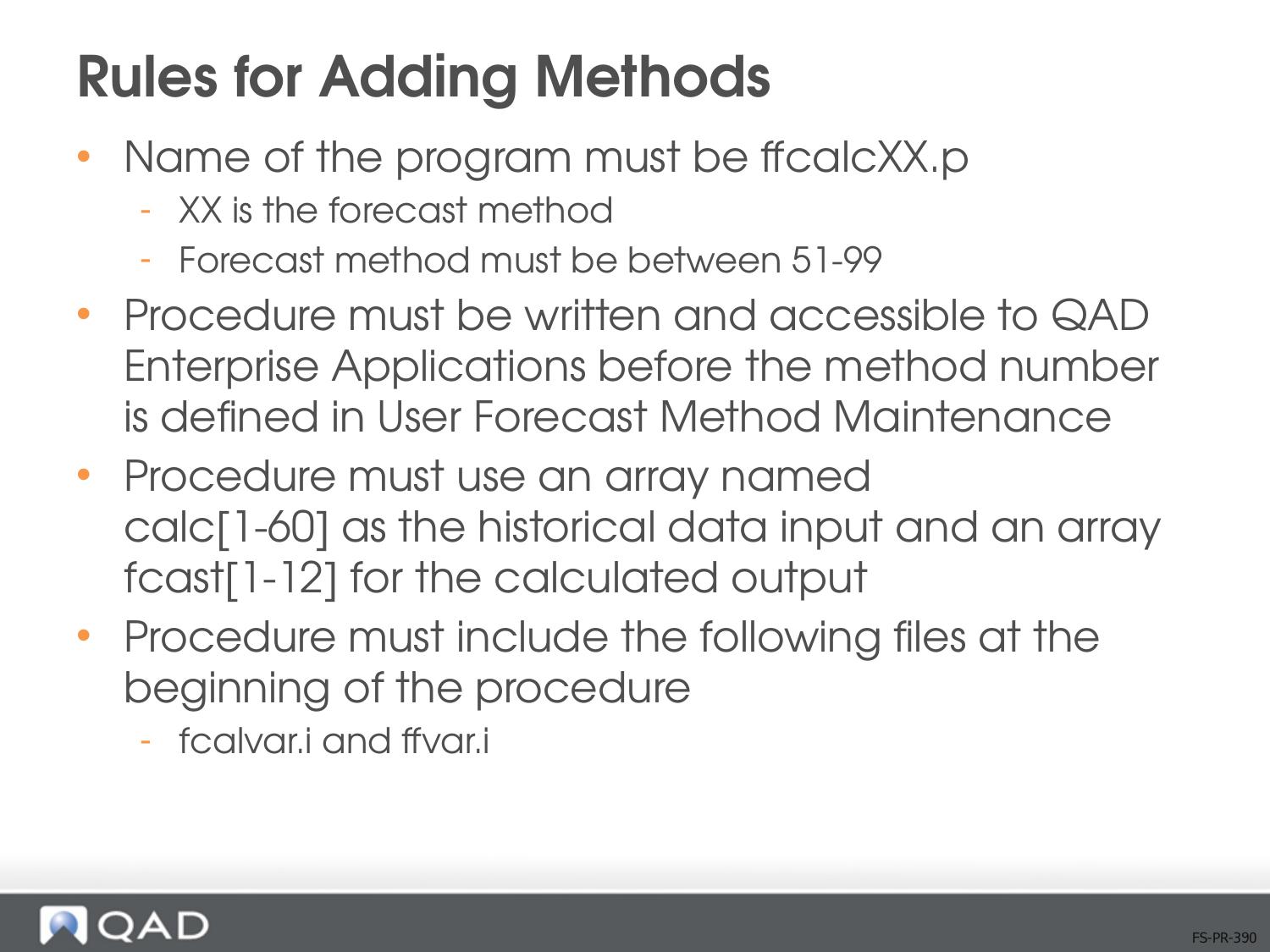

# Rules for Adding Methods
Name of the program must be ffcalcXX.p
XX is the forecast method
Forecast method must be between 51-99
Procedure must be written and accessible to QAD Enterprise Applications before the method number is defined in User Forecast Method Maintenance
Procedure must use an array named
calc[1-60] as the historical data input and an array fcast[1-12] for the calculated output
Procedure must include the following files at the beginning of the procedure
fcalvar.i and ffvar.i
FS-PR-390